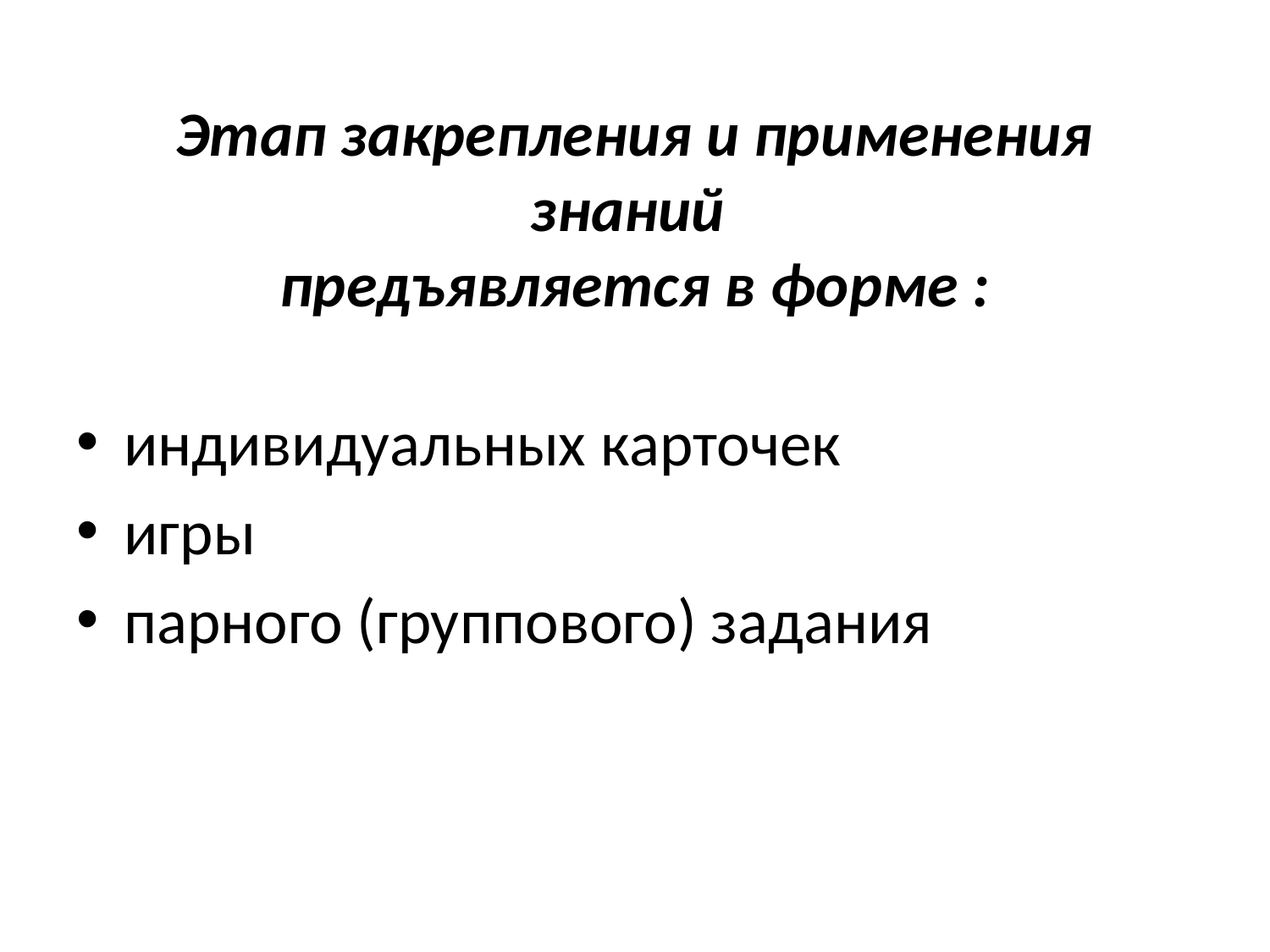

# Этап закрепления и применения знаний предъявляется в форме :
индивидуальных карточек
игры
парного (группового) задания